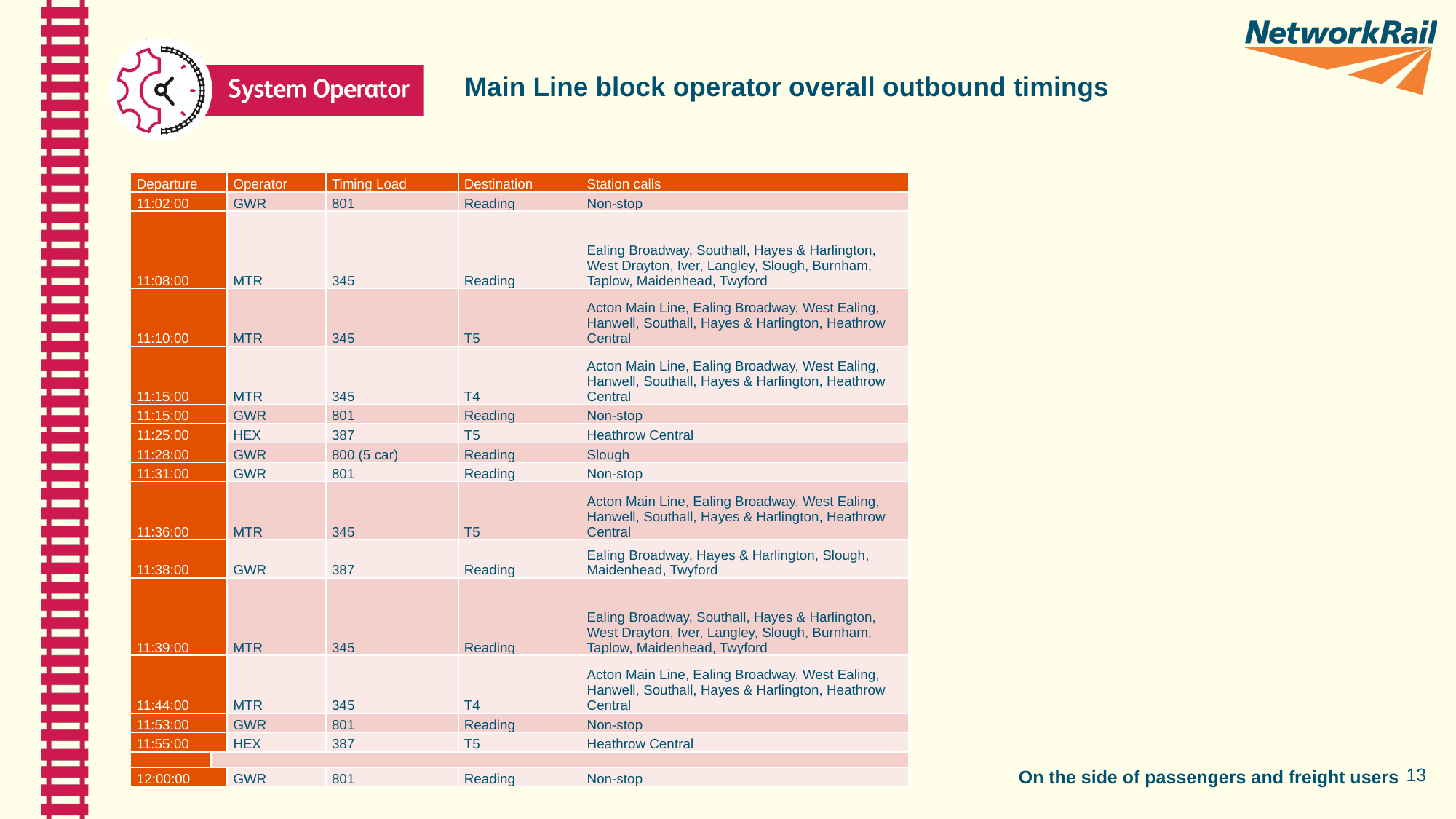

# Main Line block operator overall outbound timings
| Departure |  | Operator | Timing Load | Destination | Station calls |
| --- | --- | --- | --- | --- | --- |
| 11:02:00 |  | GWR | 801 | Reading | Non-stop |
| 11:08:00 |  | MTR | 345 | Reading | Ealing Broadway, Southall, Hayes & Harlington, West Drayton, Iver, Langley, Slough, Burnham, Taplow, Maidenhead, Twyford |
| 11:10:00 |  | MTR | 345 | T5 | Acton Main Line, Ealing Broadway, West Ealing, Hanwell, Southall, Hayes & Harlington, Heathrow Central |
| 11:15:00 |  | MTR | 345 | T4 | Acton Main Line, Ealing Broadway, West Ealing, Hanwell, Southall, Hayes & Harlington, Heathrow Central |
| 11:15:00 |  | GWR | 801 | Reading | Non-stop |
| 11:25:00 |  | HEX | 387 | T5 | Heathrow Central |
| 11:28:00 |  | GWR | 800 (5 car) | Reading | Slough |
| 11:31:00 |  | GWR | 801 | Reading | Non-stop |
| 11:36:00 |  | MTR | 345 | T5 | Acton Main Line, Ealing Broadway, West Ealing, Hanwell, Southall, Hayes & Harlington, Heathrow Central |
| 11:38:00 |  | GWR | 387 | Reading | Ealing Broadway, Hayes & Harlington, Slough, Maidenhead, Twyford |
| 11:39:00 |  | MTR | 345 | Reading | Ealing Broadway, Southall, Hayes & Harlington, West Drayton, Iver, Langley, Slough, Burnham, Taplow, Maidenhead, Twyford |
| 11:44:00 |  | MTR | 345 | T4 | Acton Main Line, Ealing Broadway, West Ealing, Hanwell, Southall, Hayes & Harlington, Heathrow Central |
| 11:53:00 |  | GWR | 801 | Reading | Non-stop |
| 11:55:00 |  | HEX | 387 | T5 | Heathrow Central |
|  |  |  |  |  |  |
| 12:00:00 |  | GWR | 801 | Reading | Non-stop |